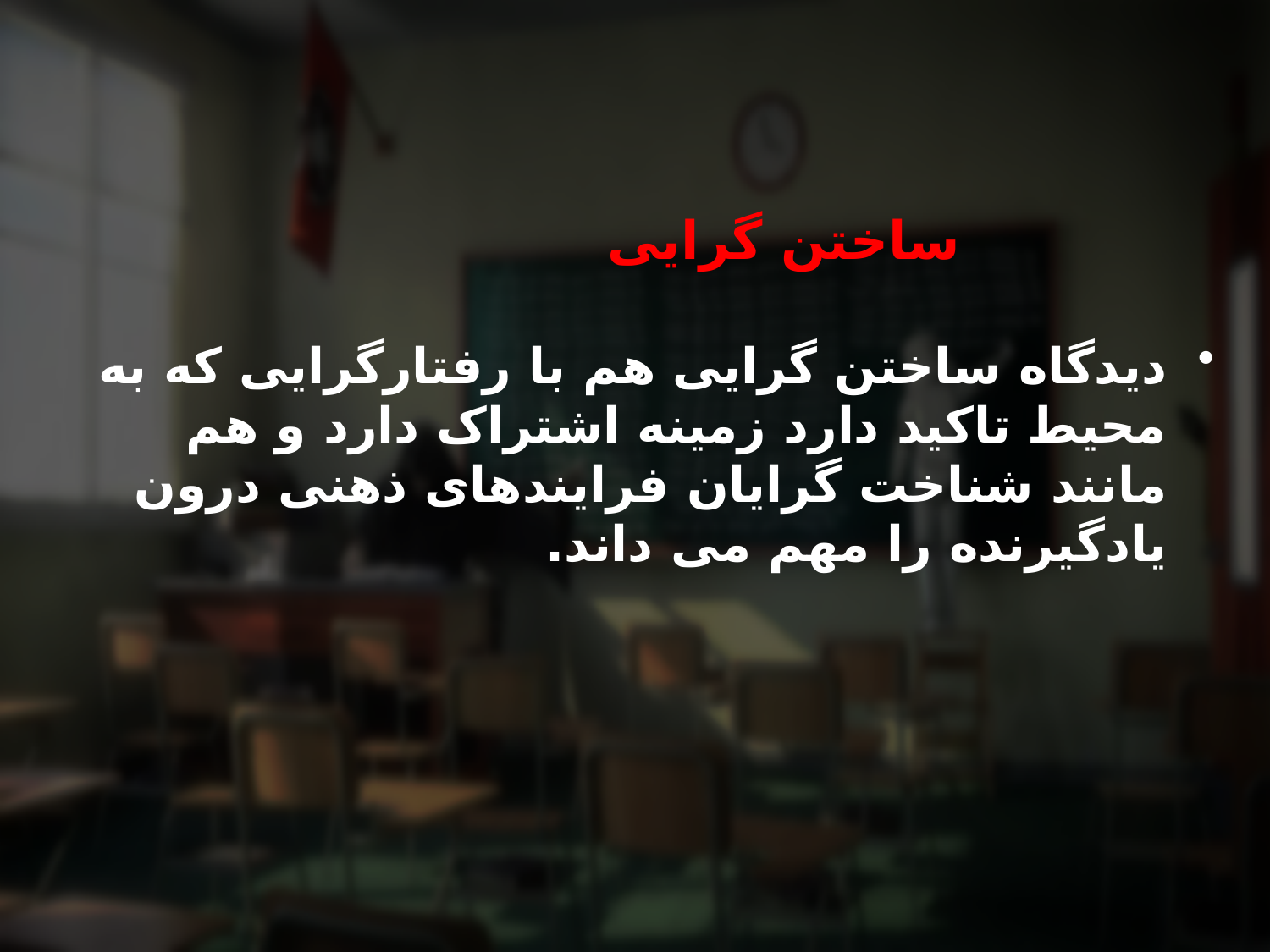

# ساختن گرایی
دیدگاه ساختن گرایی هم با رفتارگرایی که به محیط تاکید دارد زمینه اشتراک دارد و هم مانند شناخت گرایان فرایندهای ذهنی درون یادگیرنده را مهم می داند.